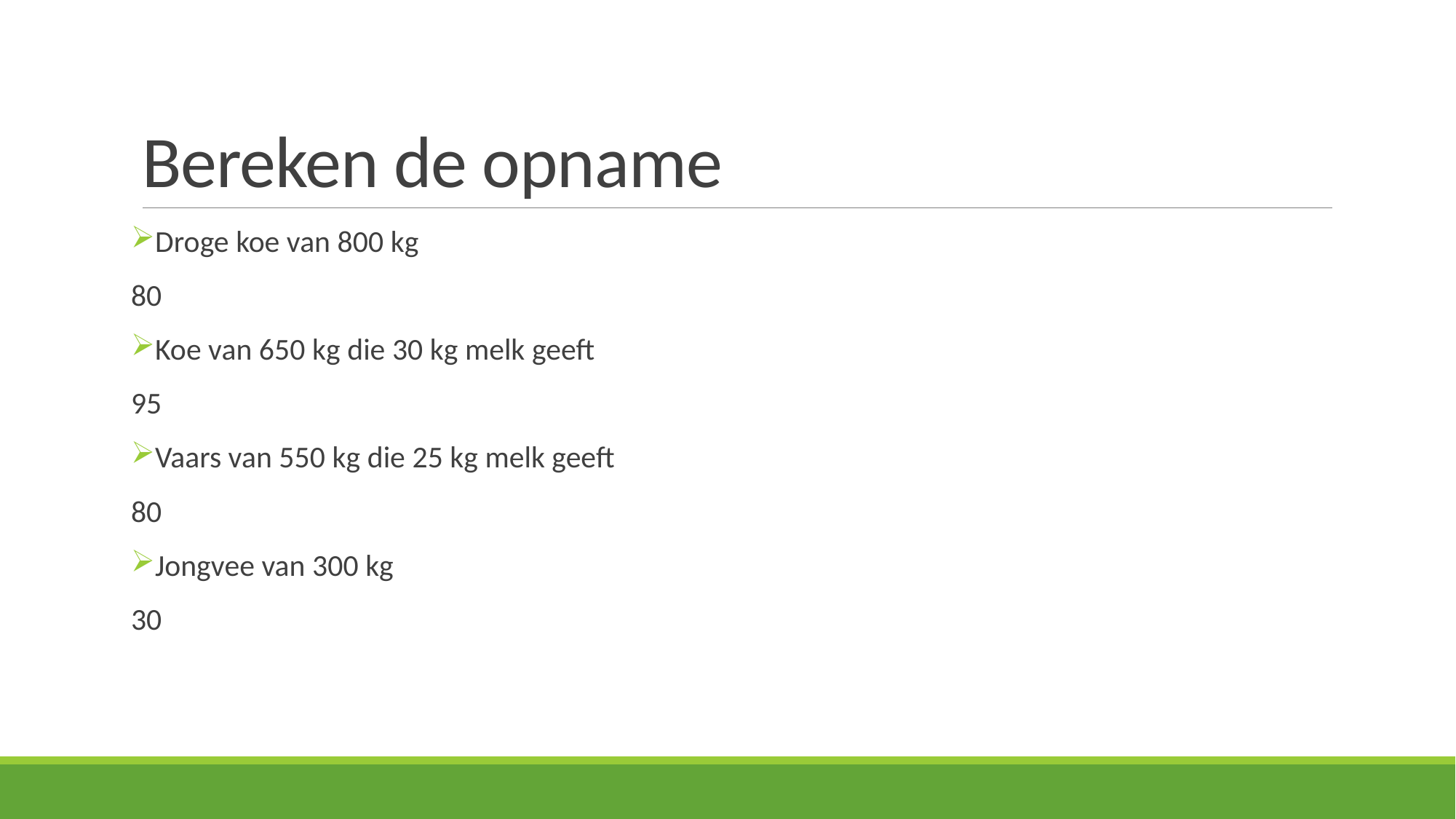

# Bereken de opname
Droge koe van 800 kg
80
Koe van 650 kg die 30 kg melk geeft
95
Vaars van 550 kg die 25 kg melk geeft
80
Jongvee van 300 kg
30